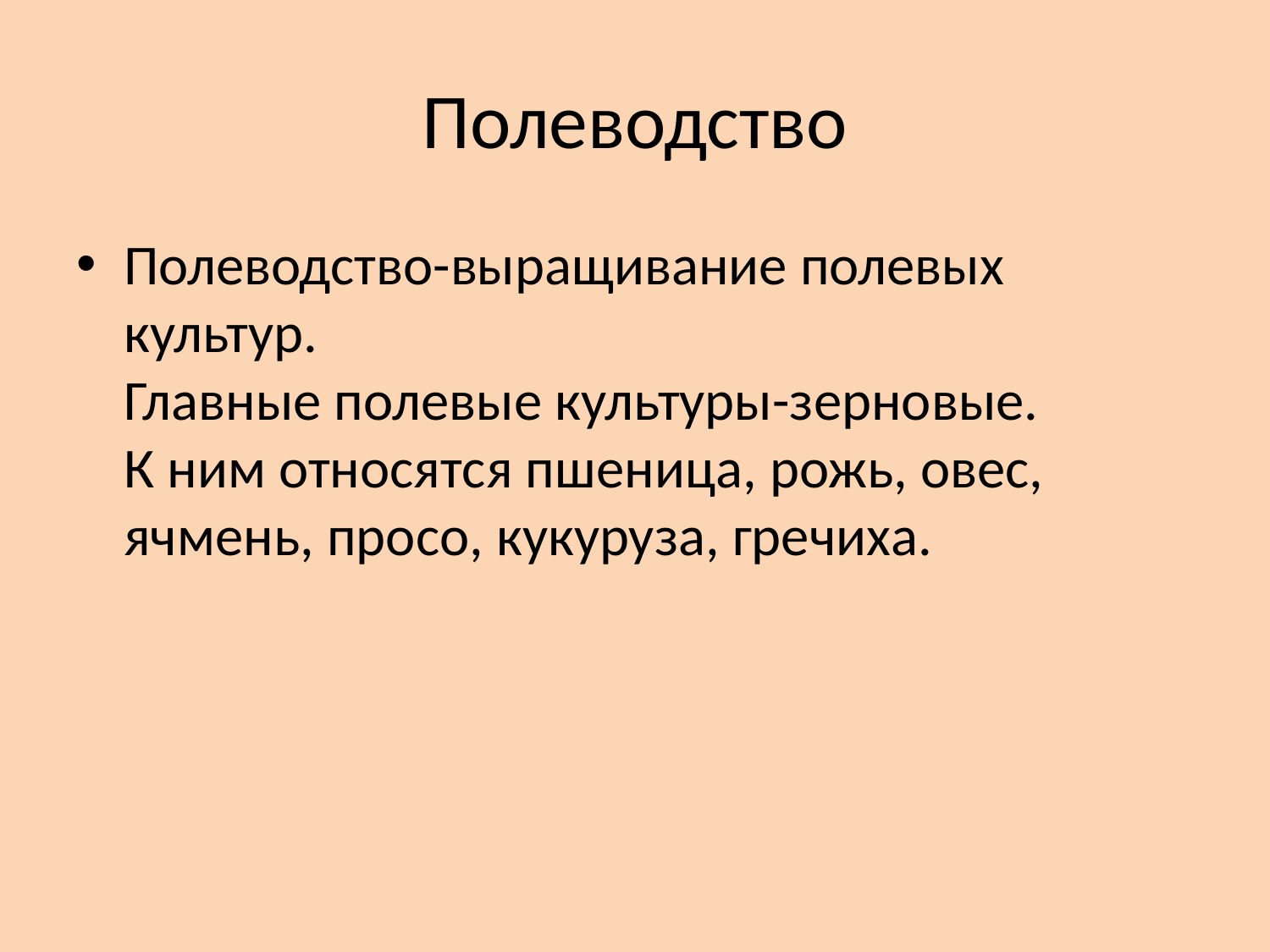

# Полеводство
Полеводство-выращивание полевых культур.                                                               Главные полевые культуры-зерновые.            К ним относятся пшеница, рожь, овес, ячмень, просо, кукуруза, гречиха.